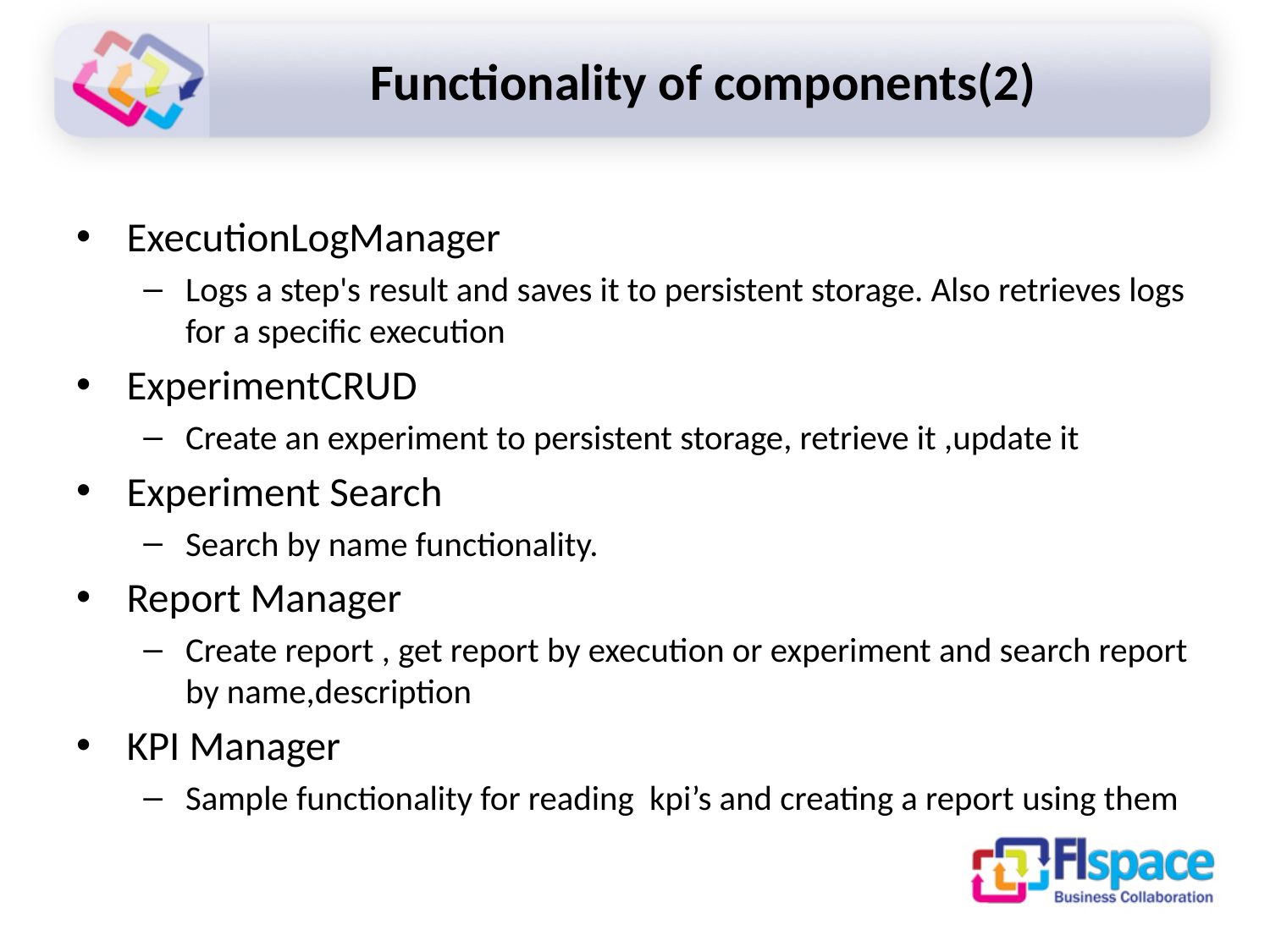

# Functionality of components(2)
ExecutionLogManager
Logs a step's result and saves it to persistent storage. Also retrieves logs for a specific execution
ExperimentCRUD
Create an experiment to persistent storage, retrieve it ,update it
Experiment Search
Search by name functionality.
Report Manager
Create report , get report by execution or experiment and search report by name,description
KPI Manager
Sample functionality for reading  kpi’s and creating a report using them